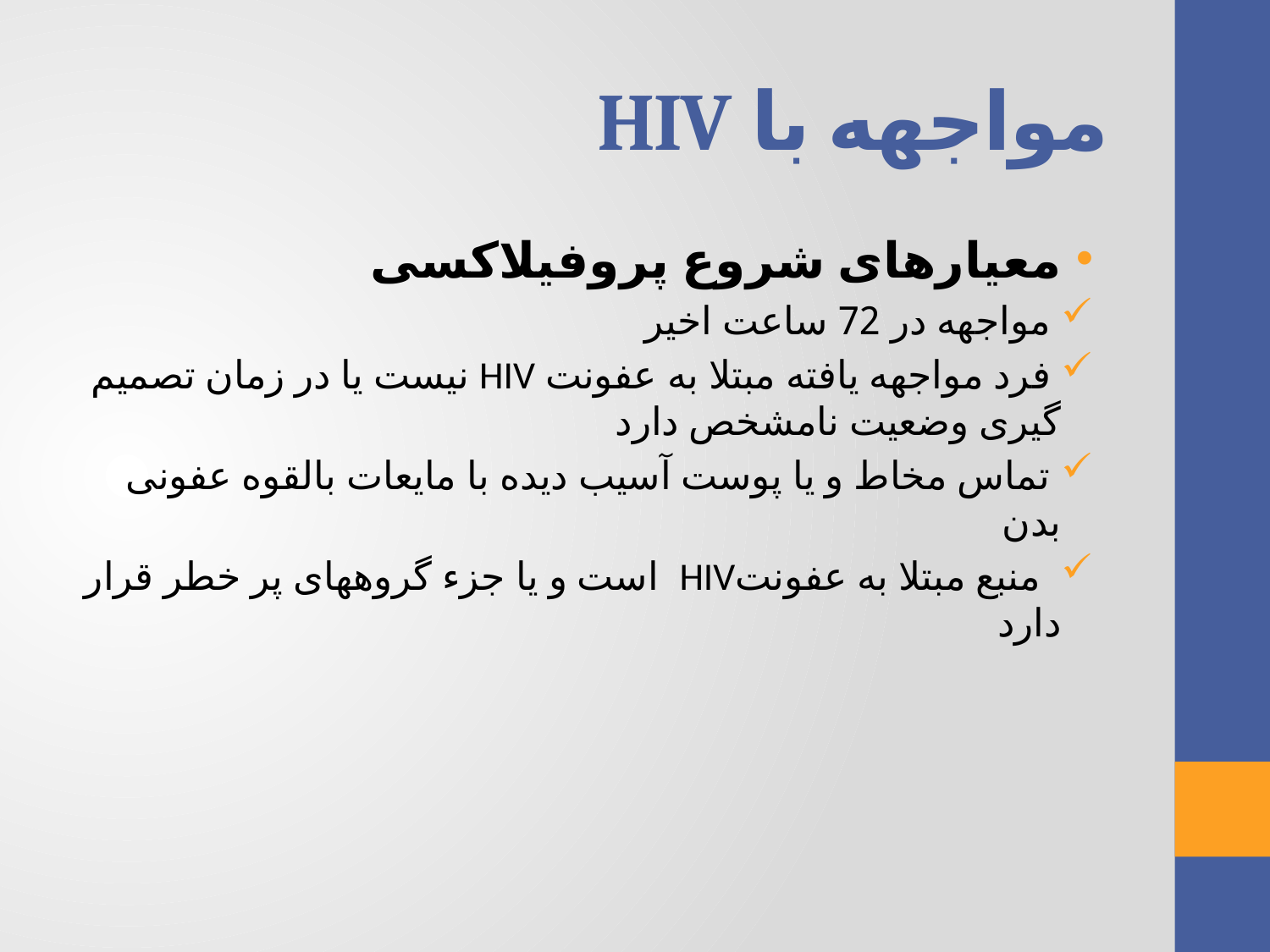

# مواجهه با HIV
معیارهای شروع پروفیلاکسی
 مواجهه در 72 ساعت اخیر
 فرد مواجهه یافته مبتلا به عفونت HIV نیست یا در زمان تصمیم گیری وضعیت نامشخص دارد
 تماس مخاط و یا پوست آسیب دیده با مایعات بالقوه عفونی بدن
  منبع مبتلا به عفونتHIV  است و یا جزء گروههای پر خطر قرار دارد